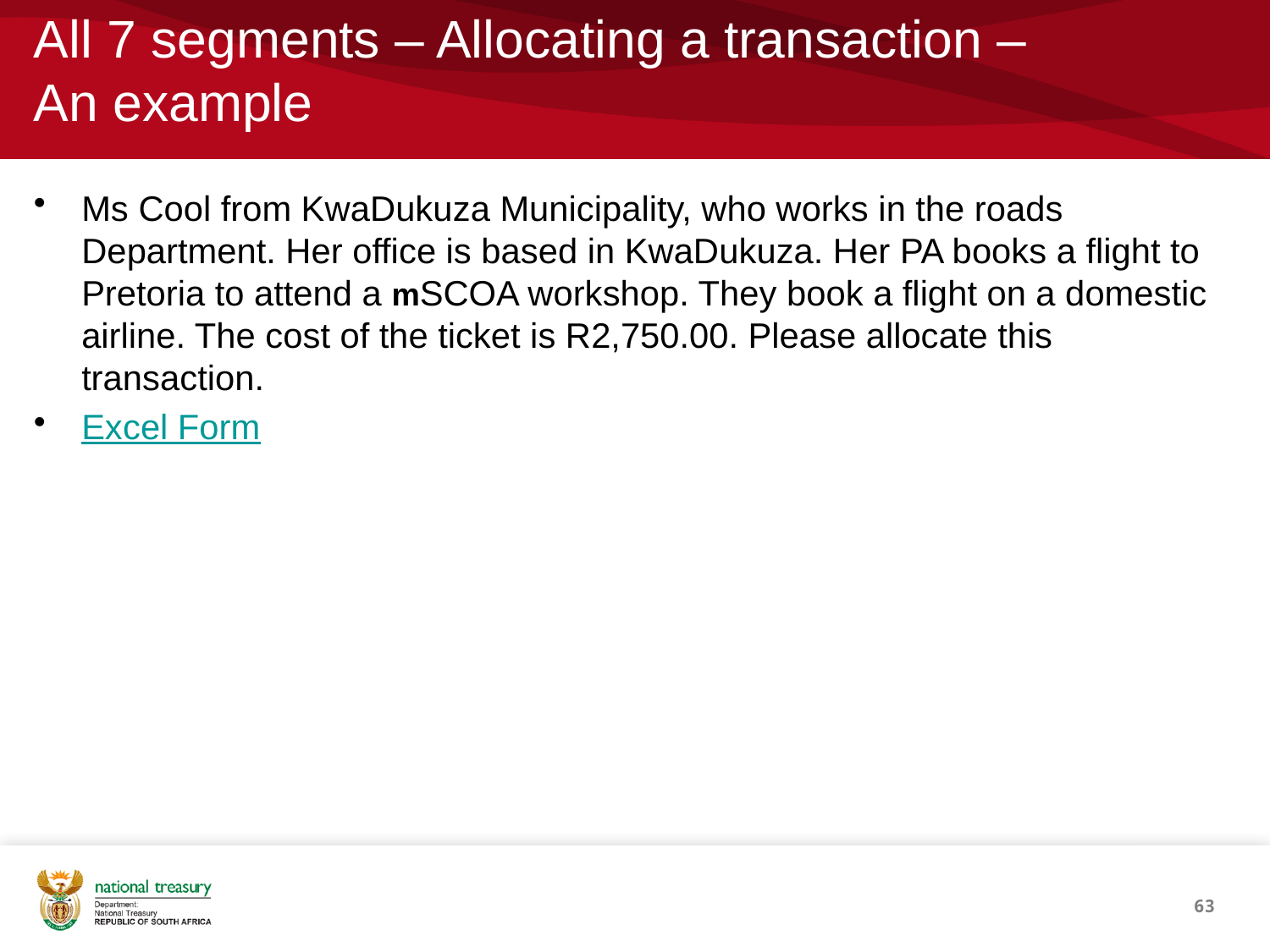

# All 7 segments – Allocating a transaction – An example
Ms Cool from KwaDukuza Municipality, who works in the roads Department. Her office is based in KwaDukuza. Her PA books a flight to Pretoria to attend a mSCOA workshop. They book a flight on a domestic airline. The cost of the ticket is R2,750.00. Please allocate this transaction.
Excel Form

63